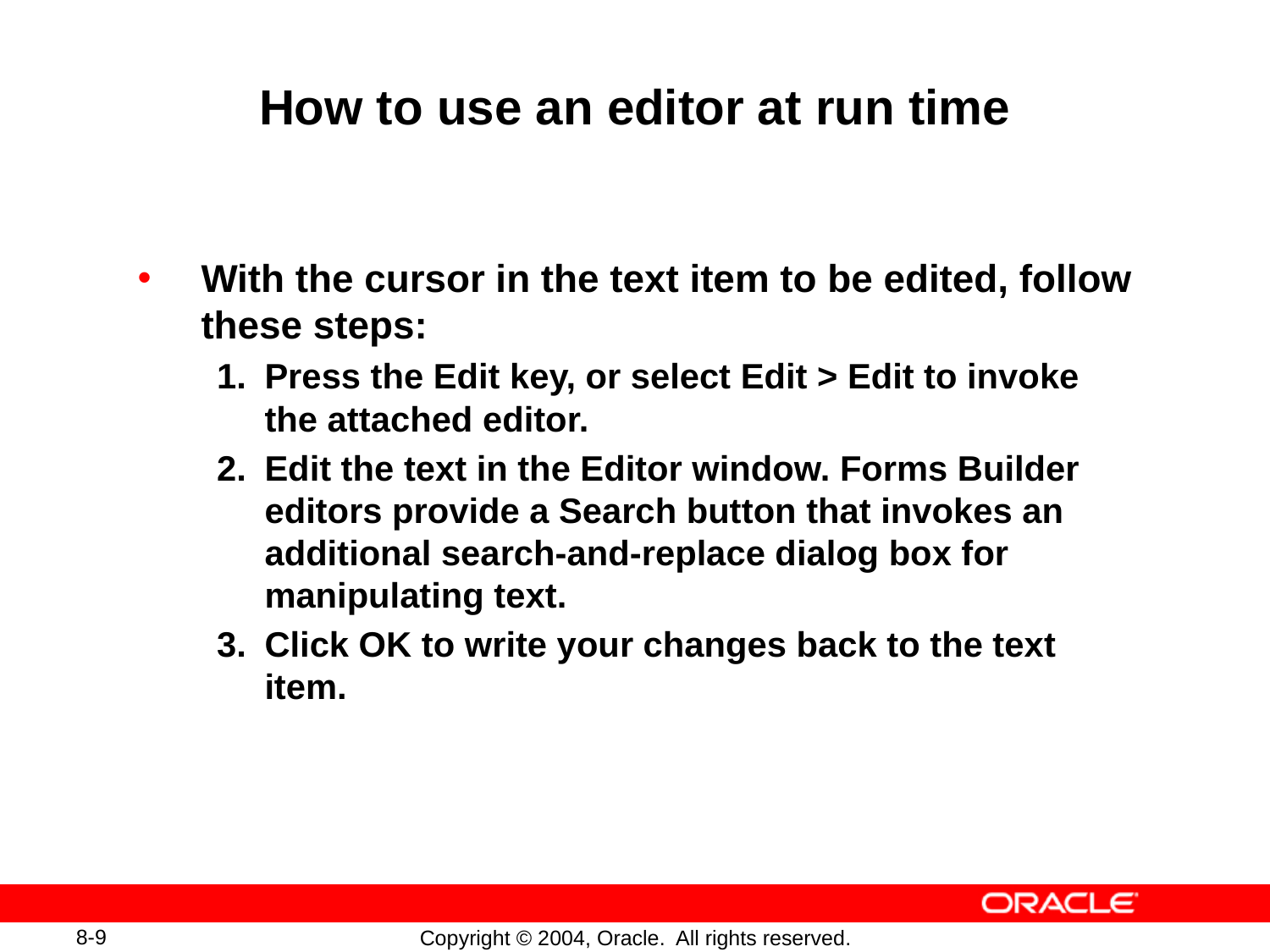

# How to use an editor at run time
With the cursor in the text item to be edited, follow these steps:
1.	Press the Edit key, or select Edit > Edit to invoke the attached editor.
2.	Edit the text in the Editor window. Forms Builder editors provide a Search button that invokes an additional search-and-replace dialog box for manipulating text.
3.	Click OK to write your changes back to the text item.